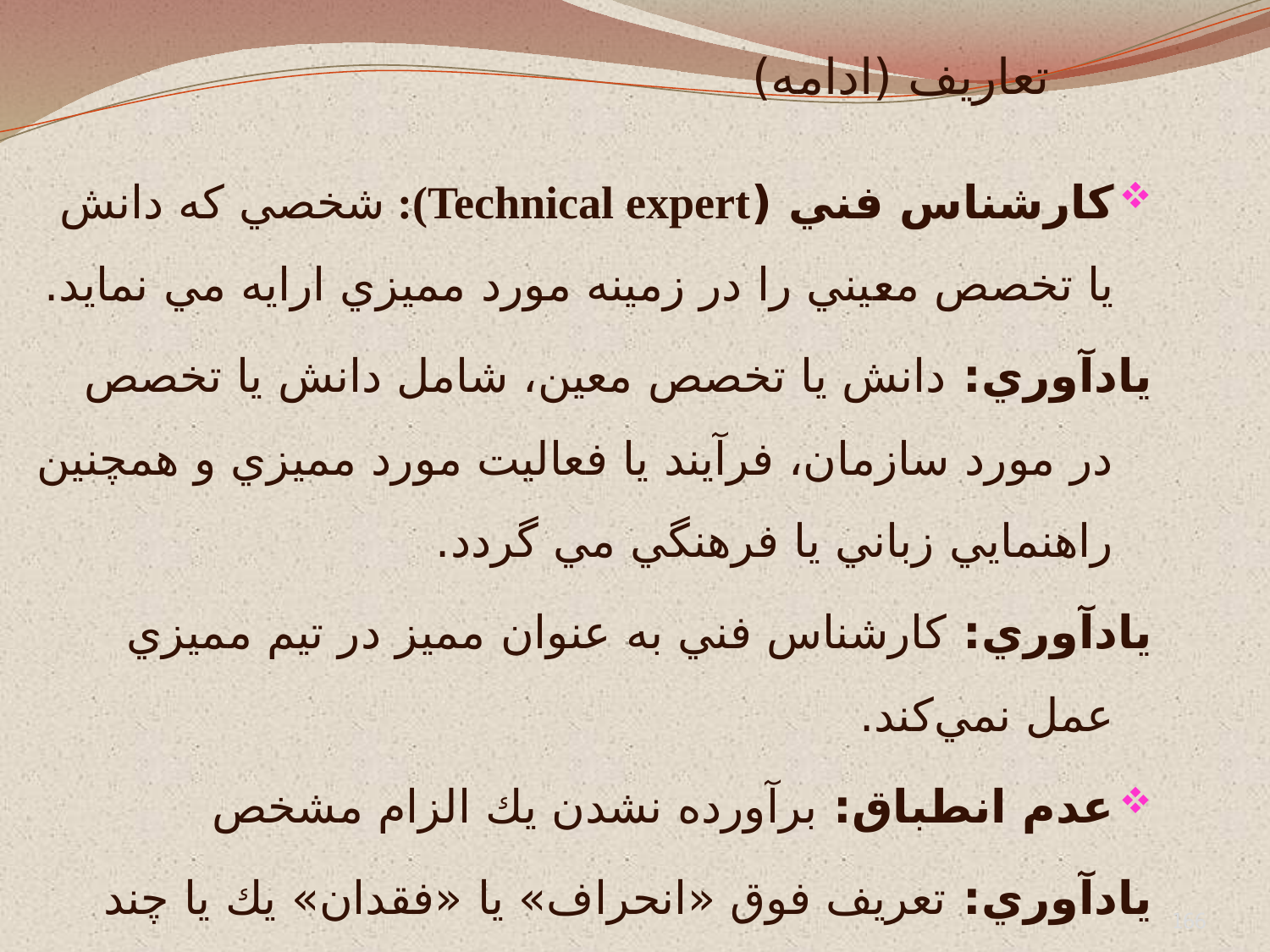

# تعاريف (ادامه)
كارشناس فني (Technical expert): شخصي كه دانش يا تخصص معيني را در زمينه مورد مميزي ارايه مي نمايد.
يادآوري: دانش يا تخصص معين، شامل دانش يا تخصص در مورد سازمان، فرآيند يا فعاليت مورد مميزي و همچنين راهنمايي زباني يا فرهنگي مي گردد.
يادآوري: كارشناس فني به عنوان مميز در تيم مميزي عمل نمي‌كند.
عدم انطباق: برآورده نشدن يك الزام مشخص
يادآوري: تعريف فوق «انحراف» يا «فقدان» يك يا چند ويژگي امنیتی يا عناصر سيستم مدیریت امنیت اطلاعات را از الزامات مشخص در بر مي‌گيرد.

166